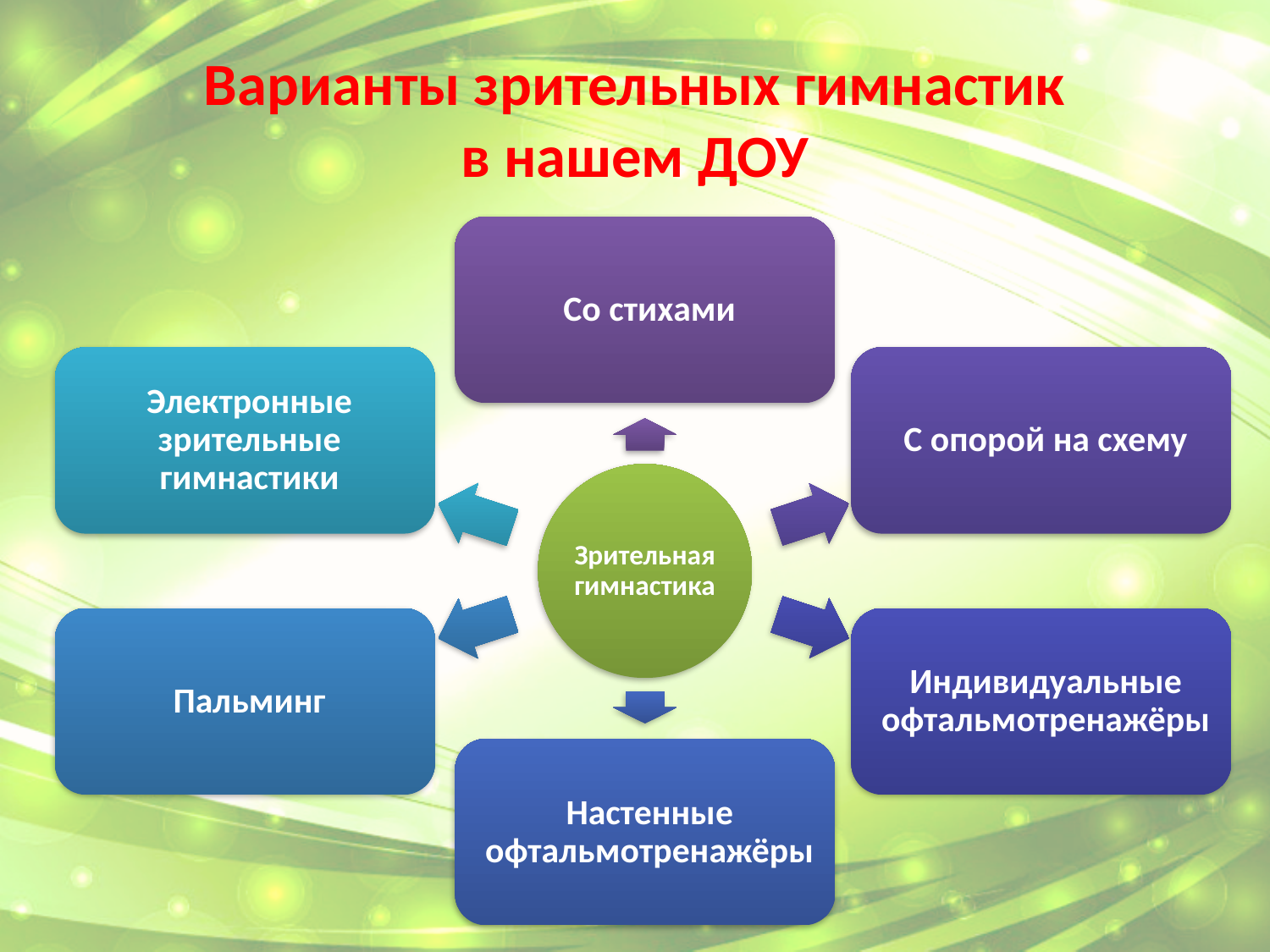

# Варианты зрительных гимнастик в нашем ДОУ
Зрительная гимнастика

Со стихами

С опорой на схему

Индивидуальные офтальмотренажёры

Настенные офтальмотренажёры

Пальминг

Электронные зрительные гимнастики